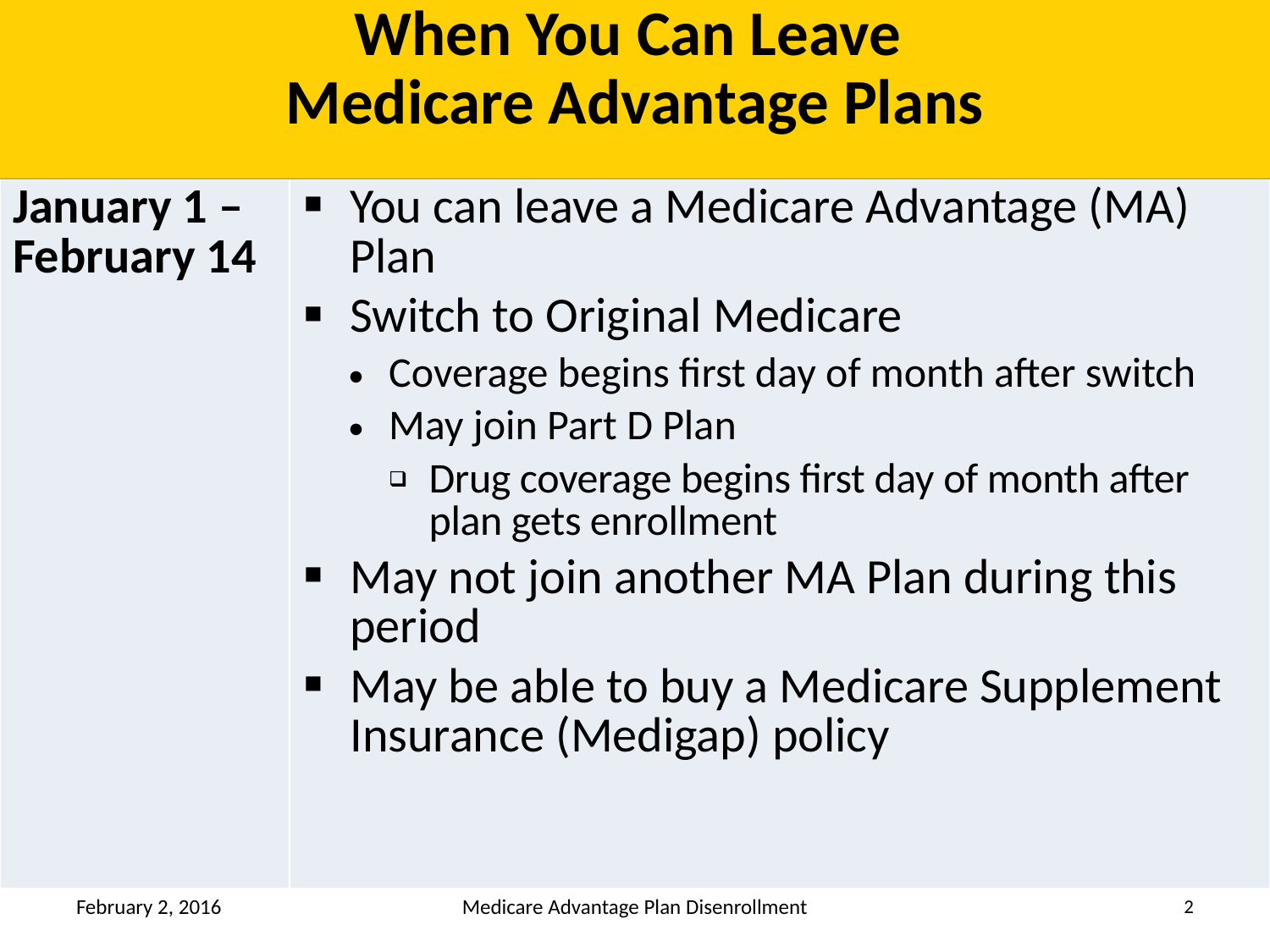

# When You Can Leave Medicare Advantage Plans
| January 1 – February 14 | You can leave a Medicare Advantage (MA) Plan Switch to Original Medicare Coverage begins first day of month after switch May join Part D Plan Drug coverage begins first day of month after plan gets enrollment May not join another MA Plan during this period May be able to buy a Medicare Supplement Insurance (Medigap) policy |
| --- | --- |
February 2, 2016
Medicare Advantage Plan Disenrollment
2